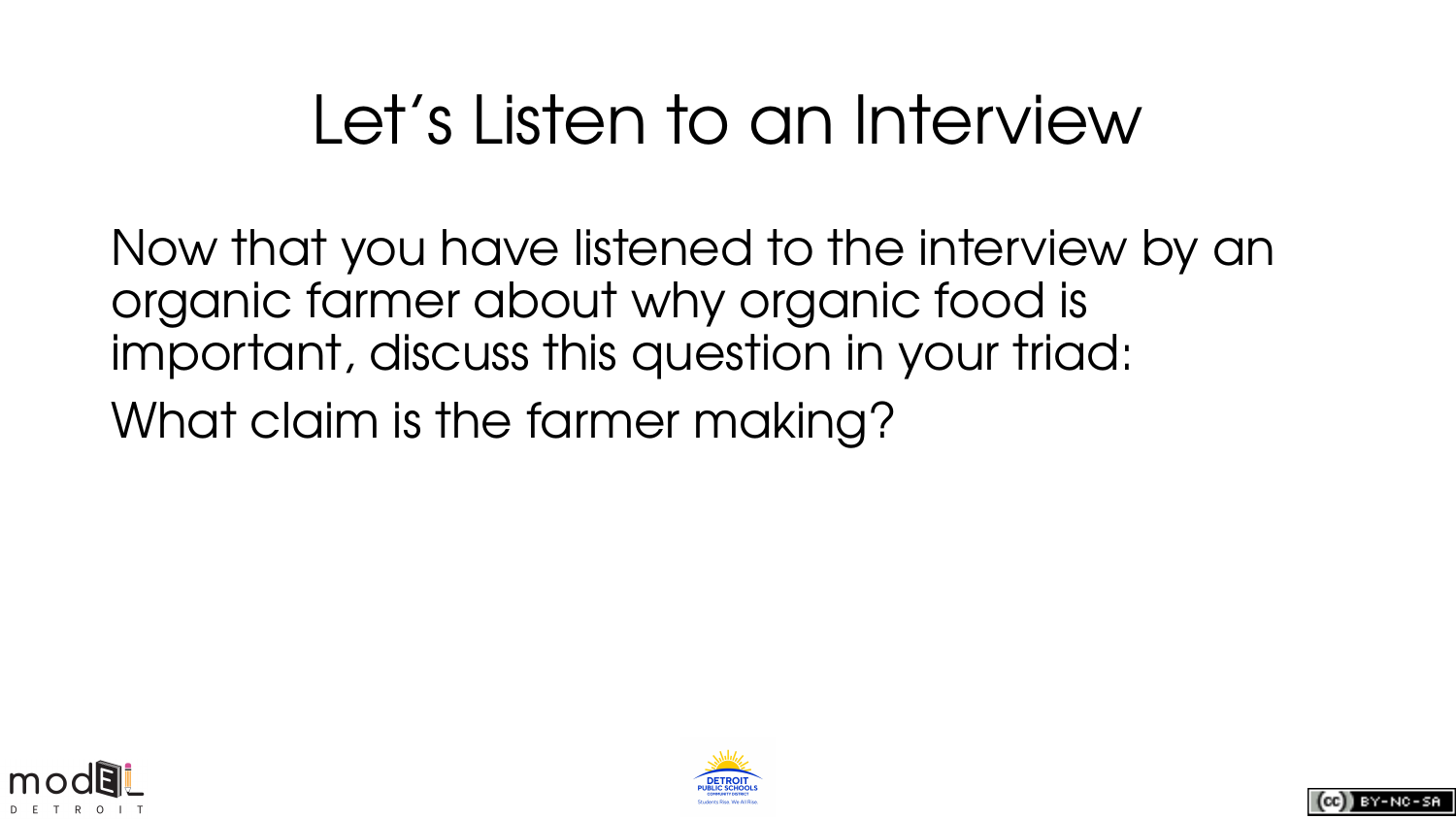

# Let’s Listen to an Interview
Now that you have listened to the interview by an organic farmer about why organic food is important, discuss this question in your triad:
What claim is the farmer making?